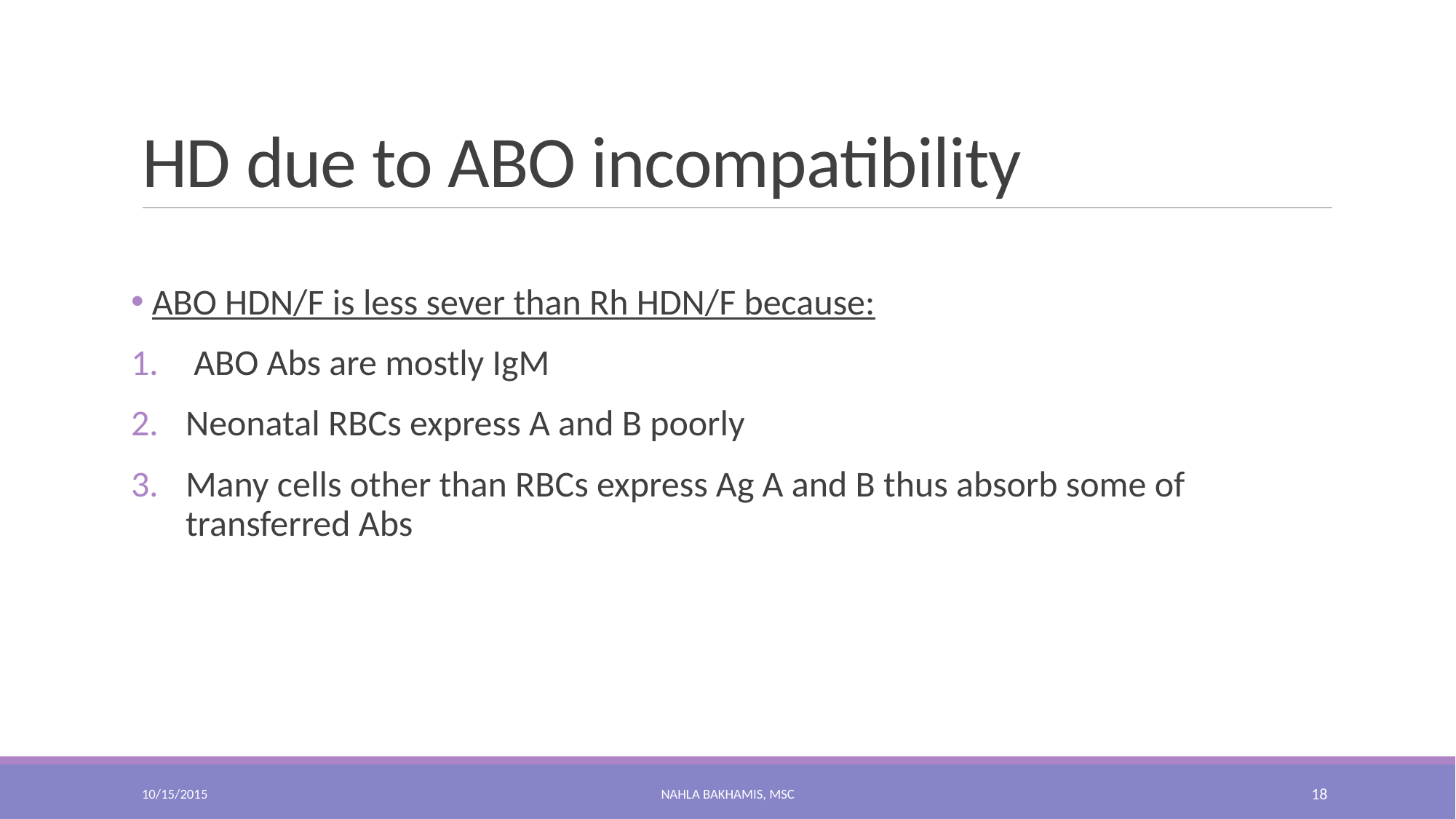

# HD due to ABO incompatibility

 ABO HDN/F is less sever than Rh HDN/F because:
 ABO Abs are mostly IgM
Neonatal RBCs express A and B poorly
Many cells other than RBCs express Ag A and B thus absorb some of transferred Abs
10/15/2015
NAHLA BAKHAMIS, MSc
18